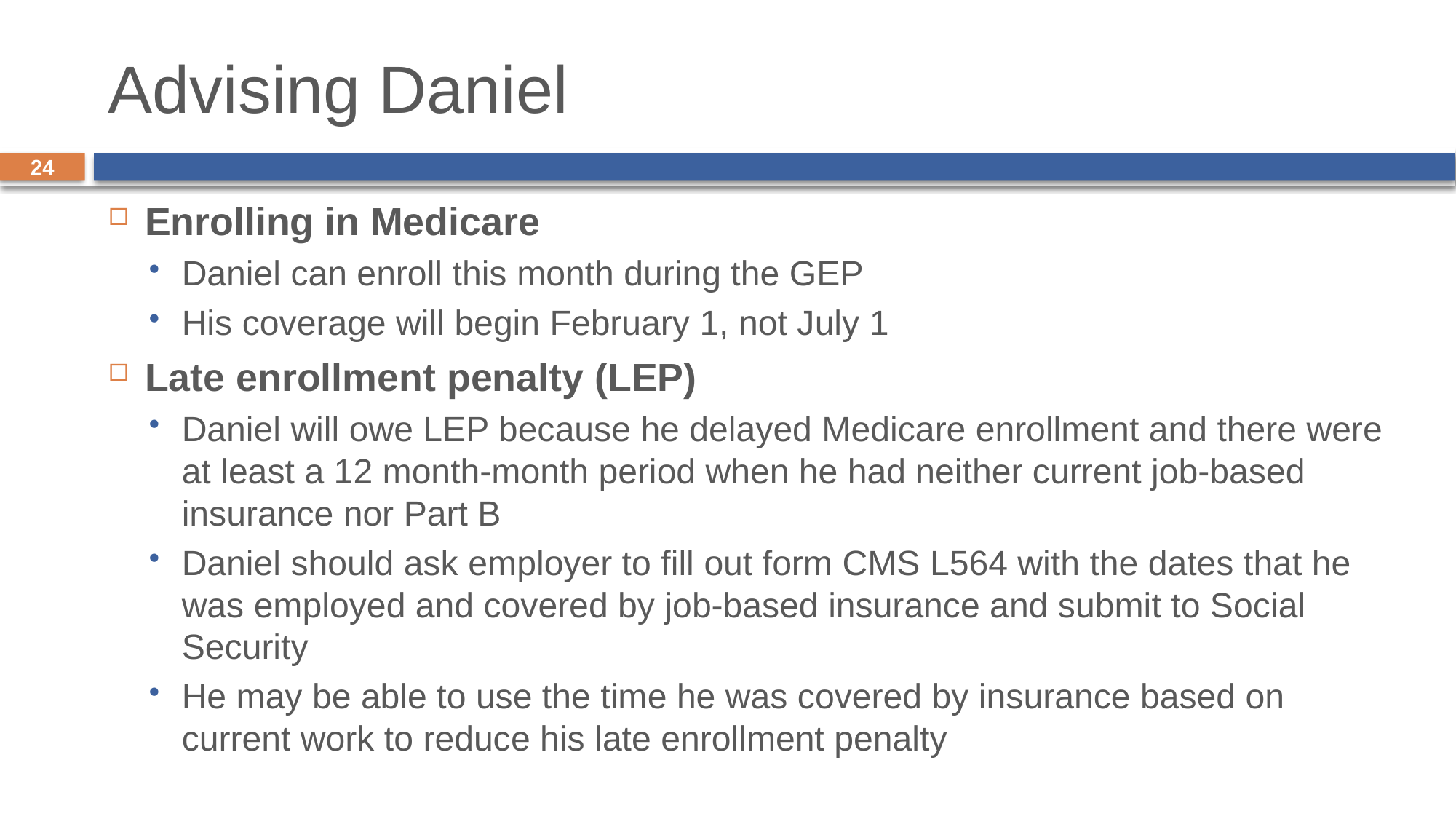

# Advising Daniel
24
Enrolling in Medicare
Daniel can enroll this month during the GEP
His coverage will begin February 1, not July 1
Late enrollment penalty (LEP)
Daniel will owe LEP because he delayed Medicare enrollment and there were at least a 12 month-month period when he had neither current job-based insurance nor Part B
Daniel should ask employer to fill out form CMS L564 with the dates that he was employed and covered by job-based insurance and submit to Social Security
He may be able to use the time he was covered by insurance based on current work to reduce his late enrollment penalty